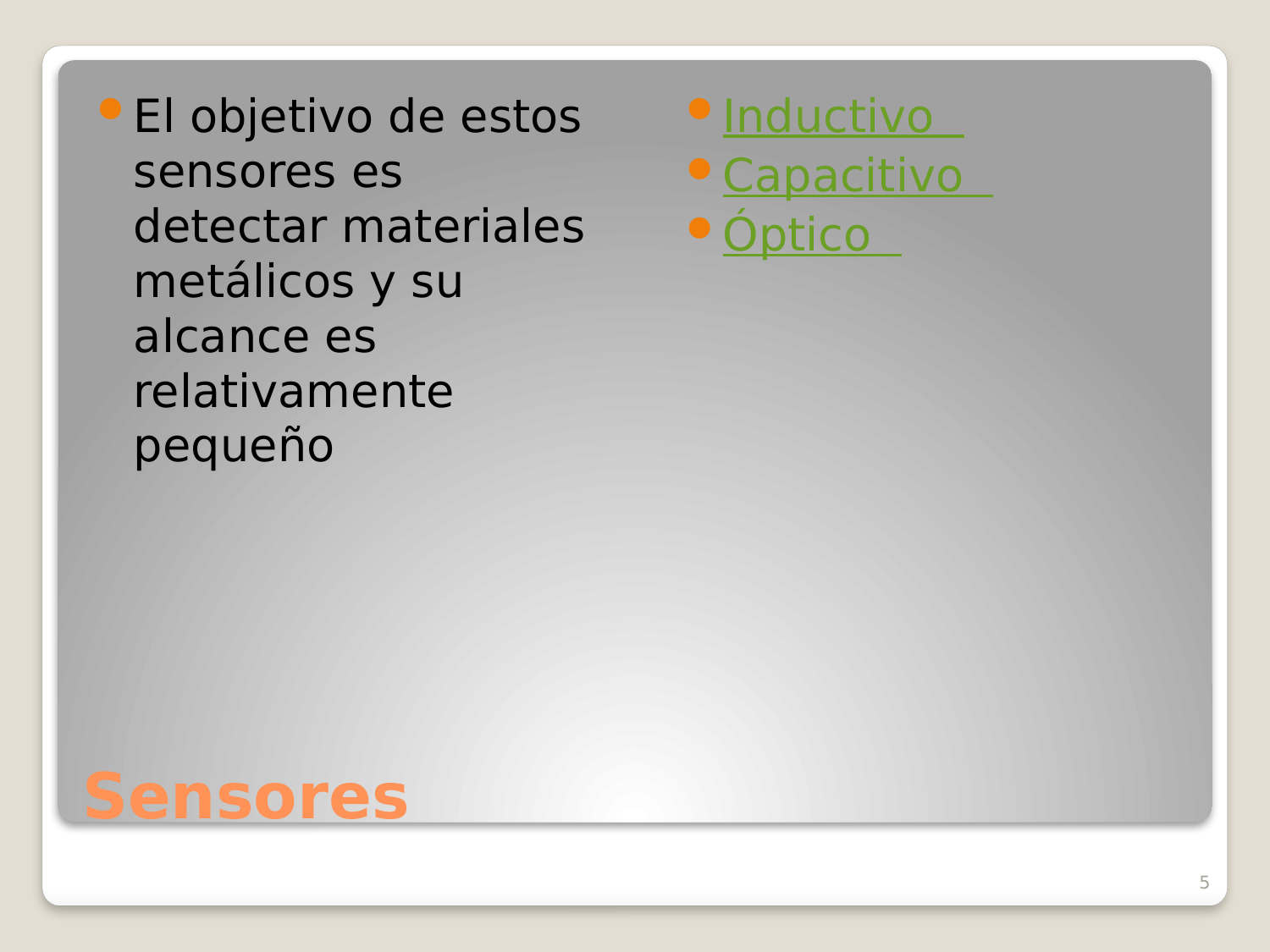

El objetivo de estos sensores es detectar materiales metálicos y su alcance es relativamente pequeño
Inductivo
Capacitivo
Óptico
# Sensores
5